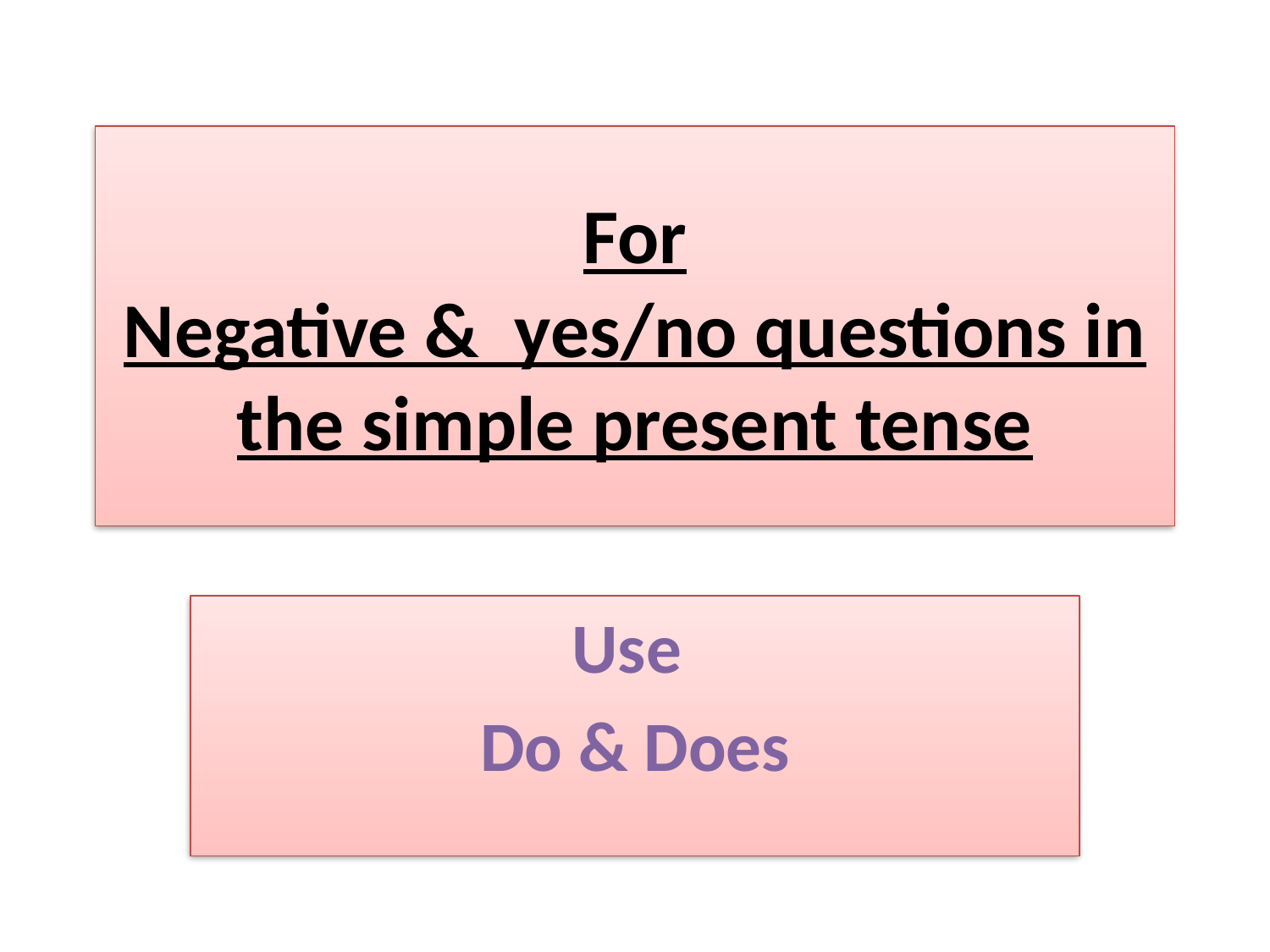

# For
Negative &  yes/no questions in the simple present tense
Use
Do & Does